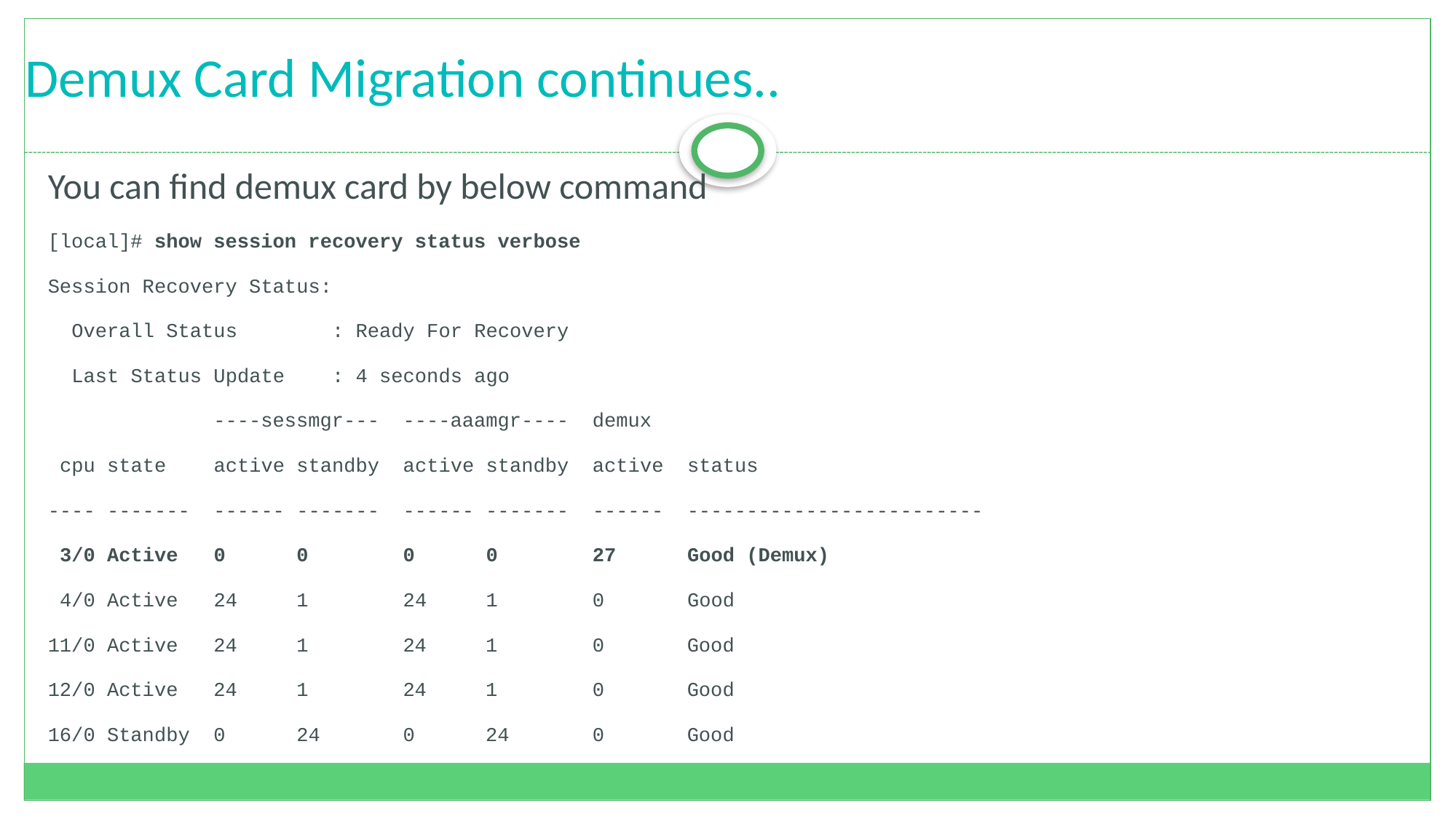

# Demux Card Migration continues..
You can find demux card by below command
[local]# show session recovery status verbose
Session Recovery Status:
  Overall Status        : Ready For Recovery
  Last Status Update    : 4 seconds ago
              ----sessmgr---  ----aaamgr----  demux
 cpu state    active standby  active standby  active  status
---- -------  ------ -------  ------ -------  ------  -------------------------
 3/0 Active   0      0        0      0        27      Good (Demux)
 4/0 Active   24     1        24     1        0       Good
11/0 Active   24     1        24     1        0       Good
12/0 Active   24     1        24     1        0       Good
16/0 Standby  0      24       0      24       0       Good